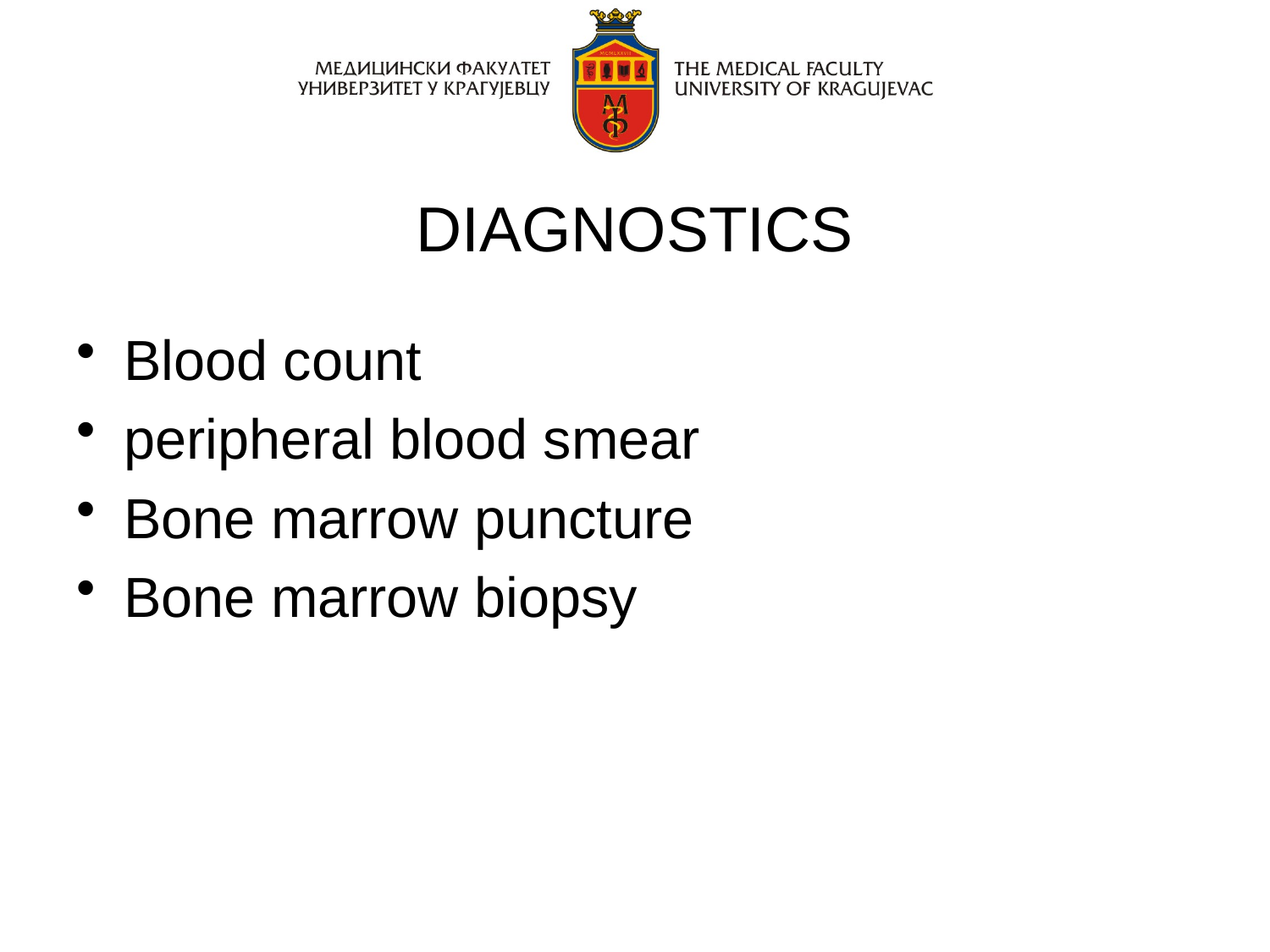

# DIAGNOSTICS
Blood count
peripheral blood smear
Bone marrow puncture
Bone marrow biopsy